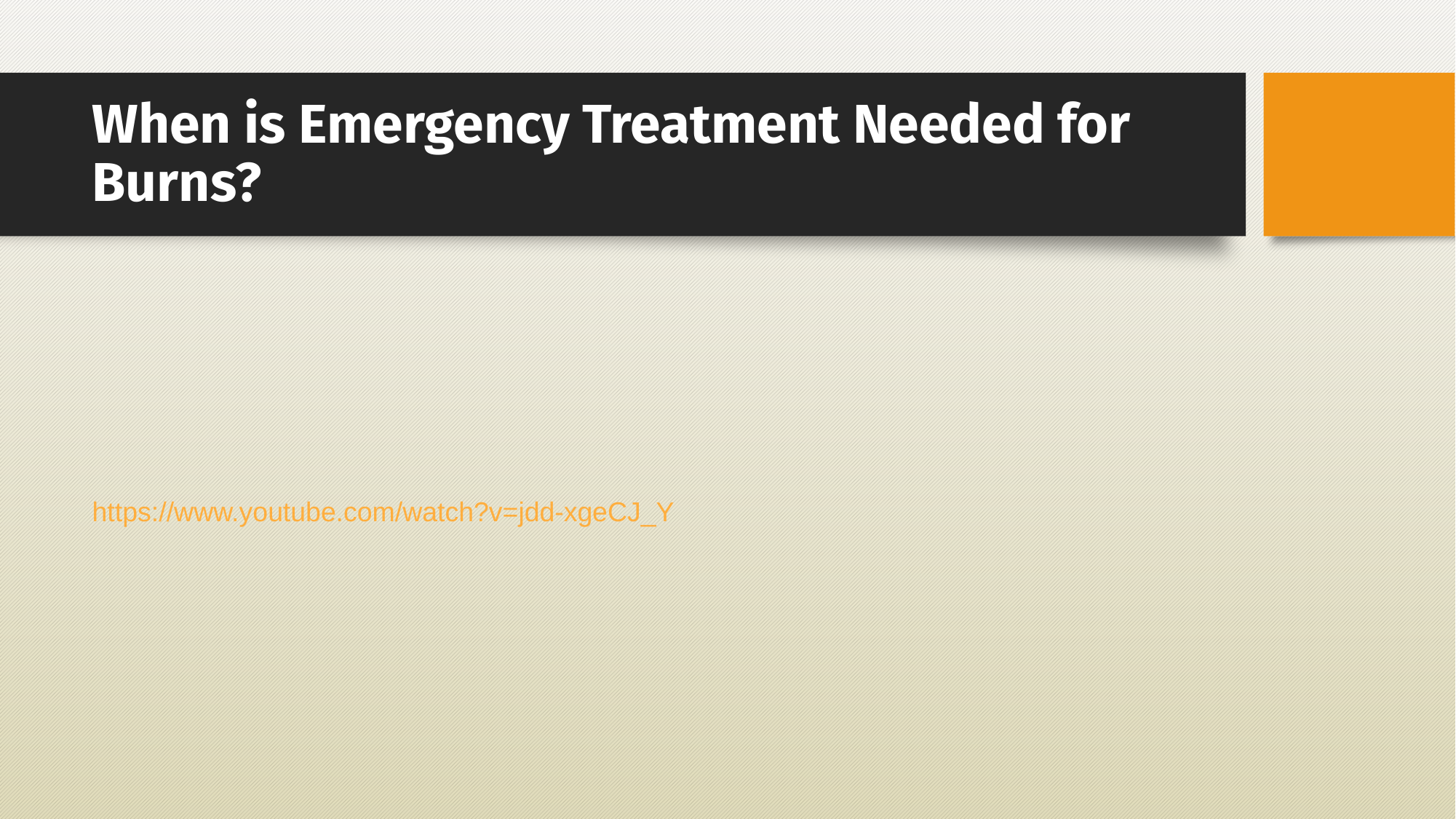

# When is Emergency Treatment Needed for Burns?

https://www.youtube.com/watch?v=jdd-xgeCJ_Y